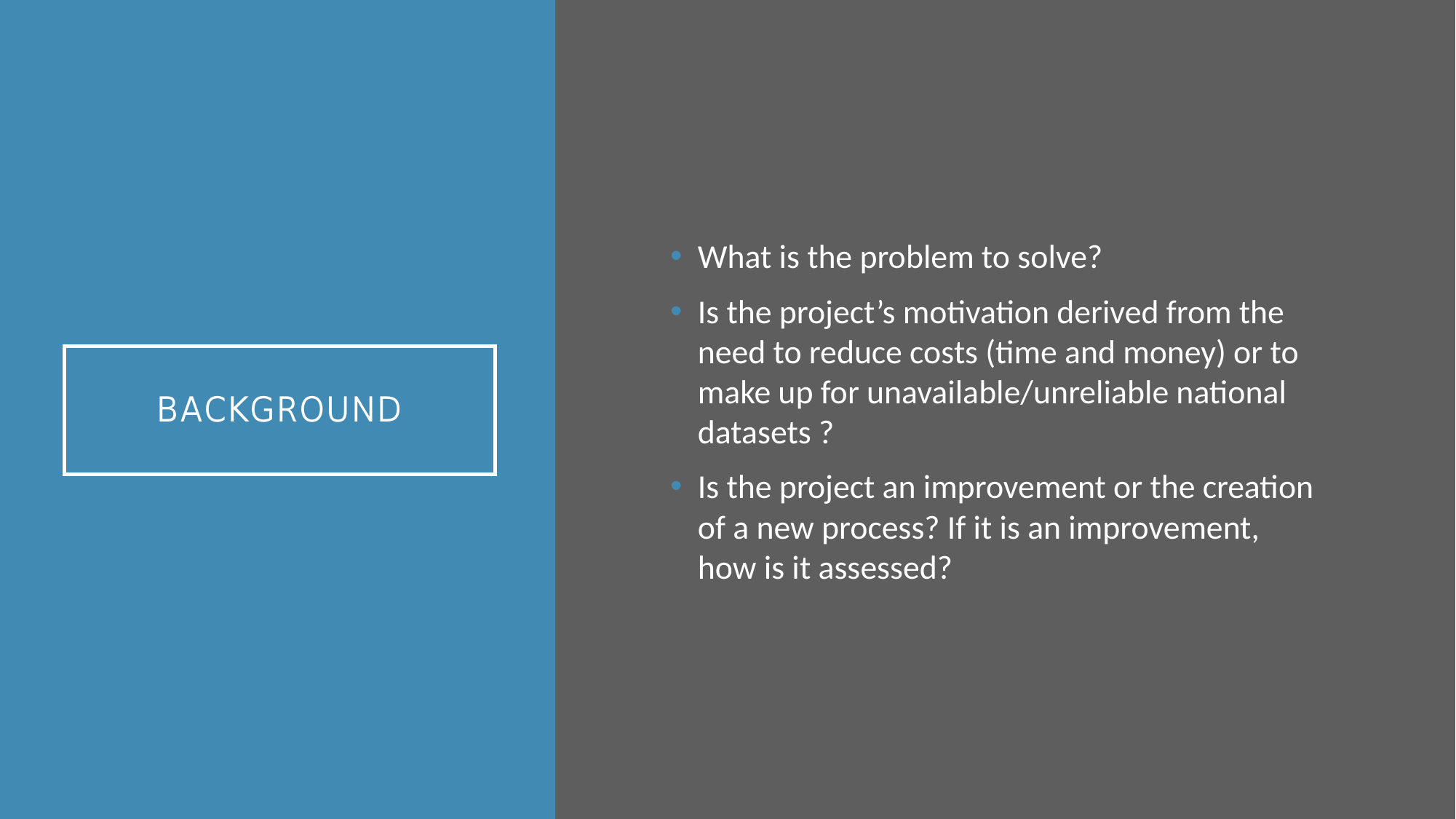

What is the problem to solve?
Is the project’s motivation derived from the need to reduce costs (time and money) or to make up for unavailable/unreliable national datasets ?
Is the project an improvement or the creation of a new process? If it is an improvement, how is it assessed?
# BACKGROUND